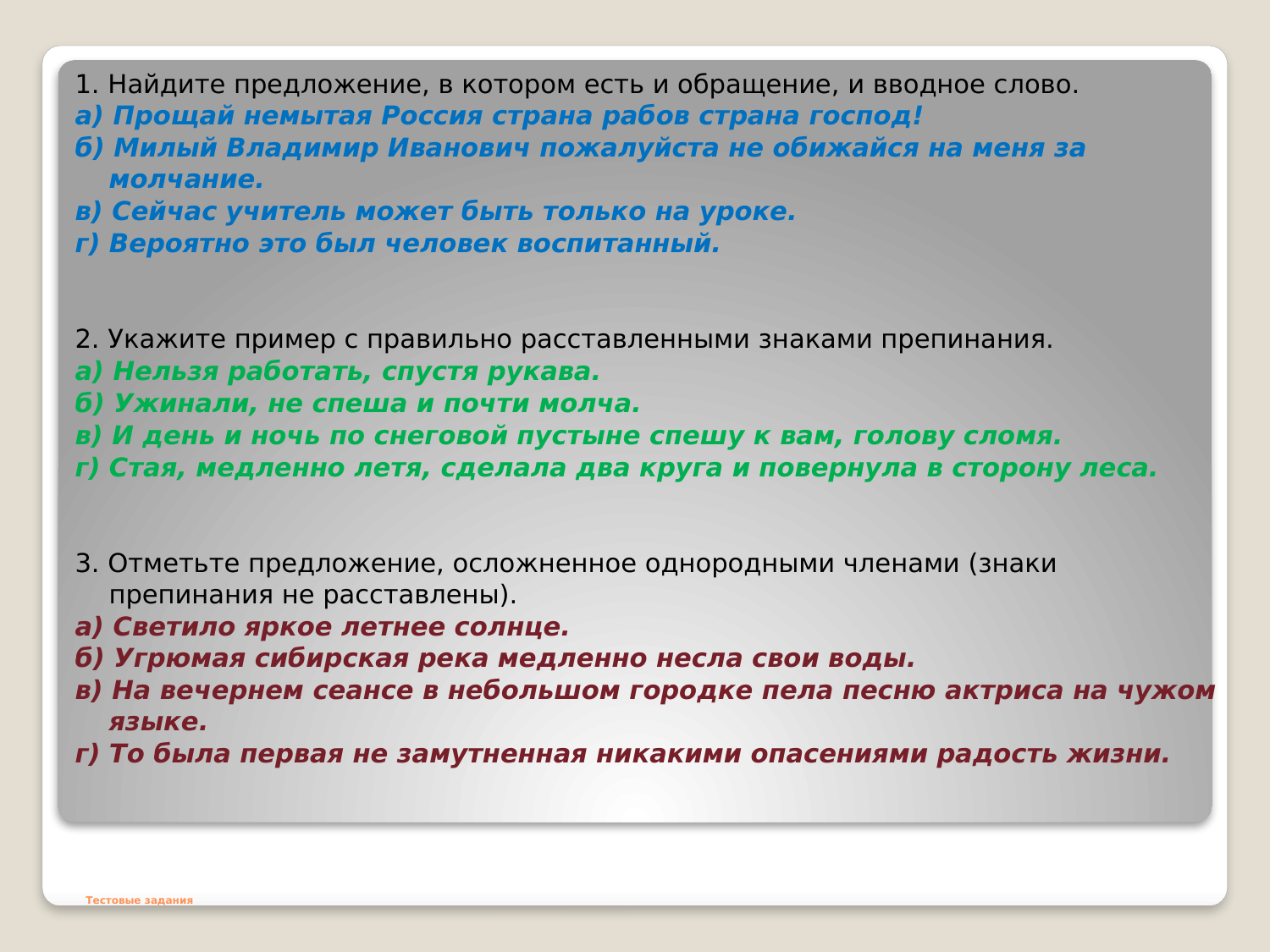

1. Найдите предложение, в котором есть и обращение, и вводное слово.
а) Прощай немытая Россия страна рабов страна господ!
б) Милый Владимир Иванович пожалуйста не обижайся на меня за молчание.
в) Сейчас учитель может быть только на уроке.
г) Вероятно это был человек воспитанный.

2. Укажите пример с правильно расставленными знаками препинания.
а) Нельзя работать, спустя рукава.
б) Ужинали, не спеша и почти молча.
в) И день и ночь по снеговой пустыне спешу к вам, голову сломя.
г) Стая, медленно летя, сделала два круга и повернула в сторону леса.

3. Отметьте предложение, осложненное однородными членами (знаки препинания не расставлены).
а) Светило яркое летнее солнце.
б) Угрюмая сибирская река медленно несла свои воды.
в) На вечернем сеансе в небольшом городке пела песню актриса на чужом языке.
г) То была первая не замутненная никакими опасениями радость жизни.

# Тестовые задания